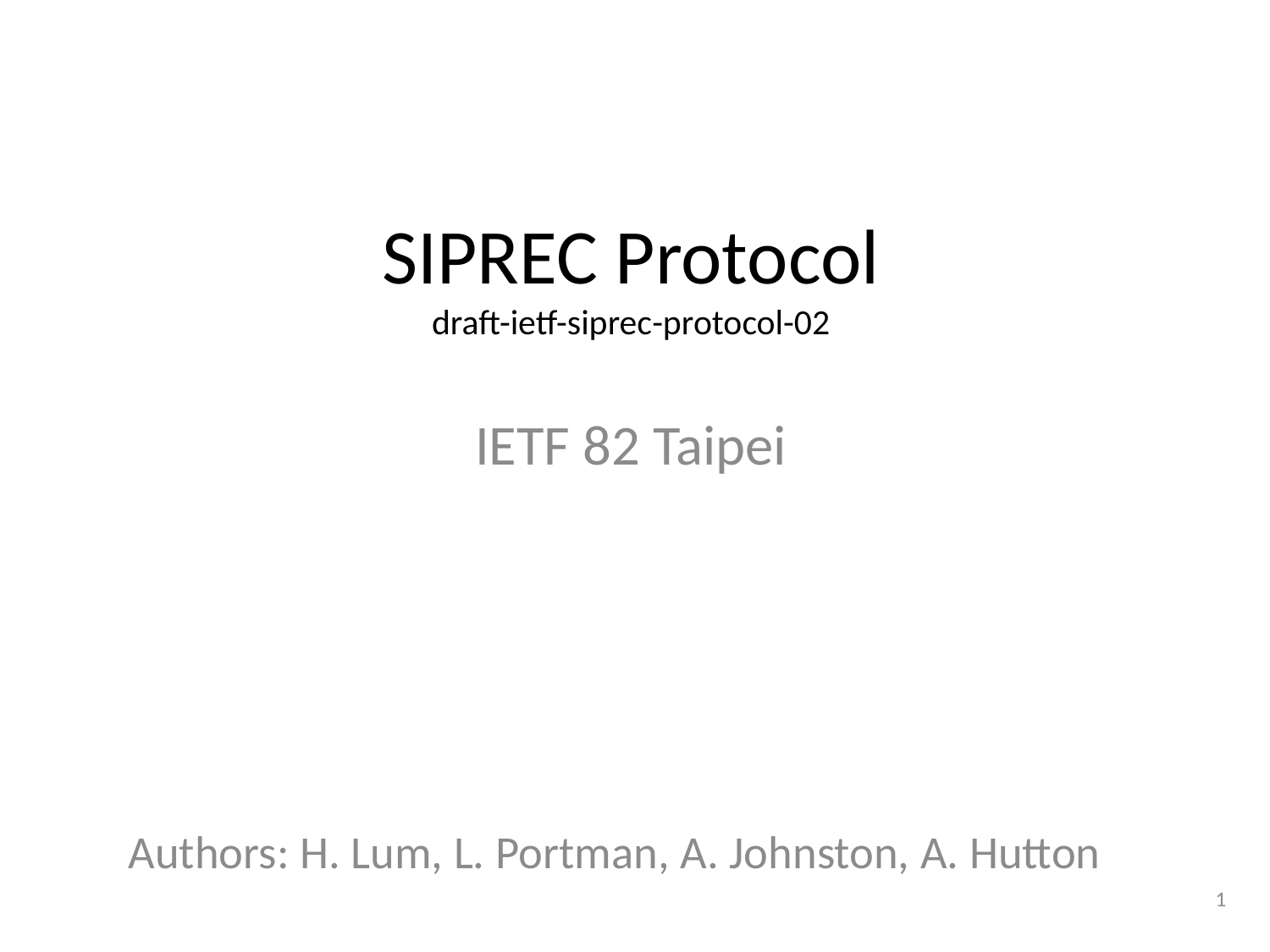

# SIPREC Protocol draft-ietf-siprec-protocol-02
IETF 82 Taipei
Authors: H. Lum, L. Portman, A. Johnston, A. Hutton
1